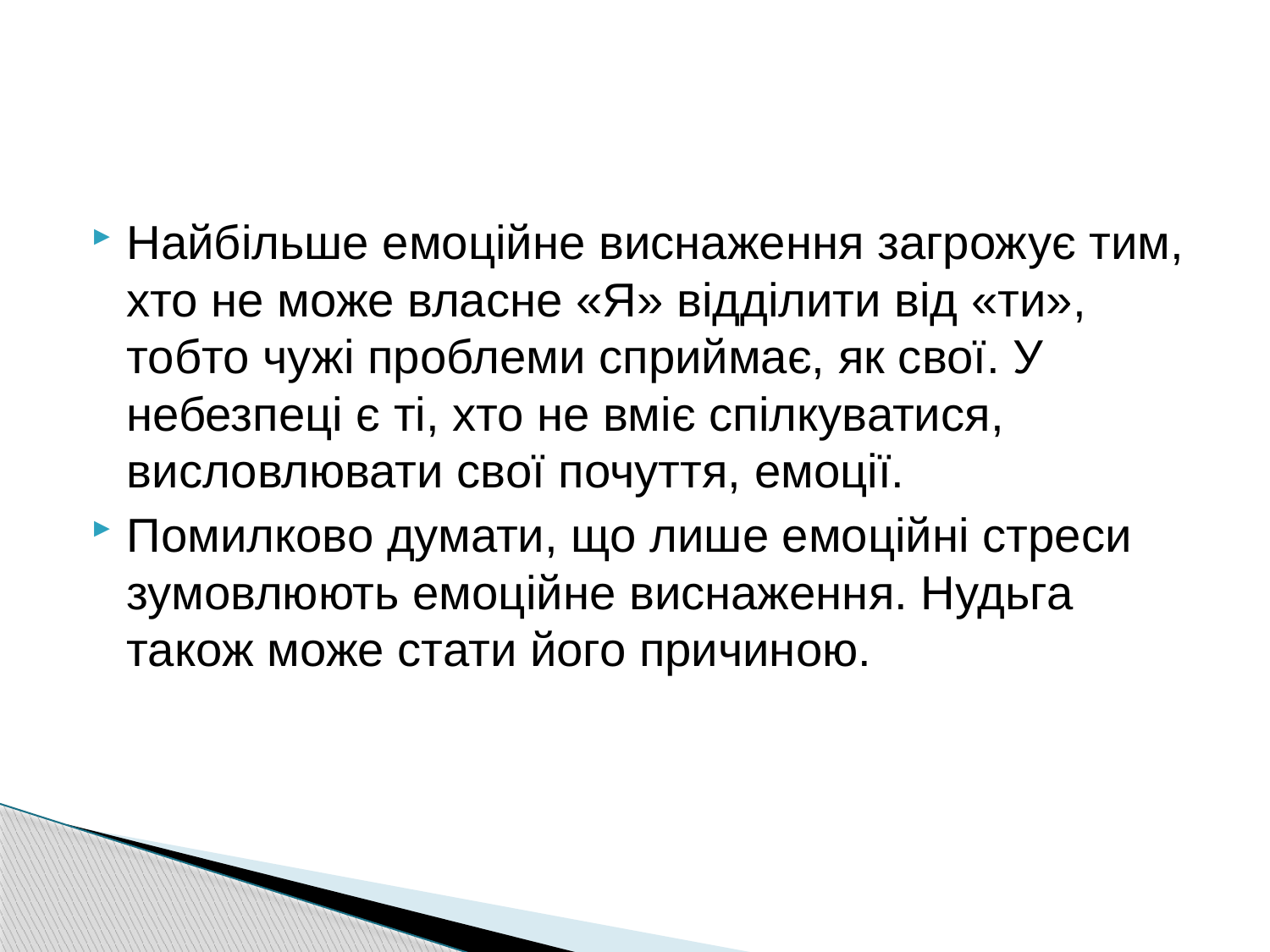

Найбільше емоційне виснаження загрожує тим, хто не може власне «Я» відділити від «ти», тобто чужі проблеми сприймає, як свої. У небезпеці є ті, хто не вміє спілкуватися, висловлювати свої почуття, емоції.
Помилково думати, що лише емоційні стреси зумовлюють емоційне виснаження. Нудьга також може стати його причиною.